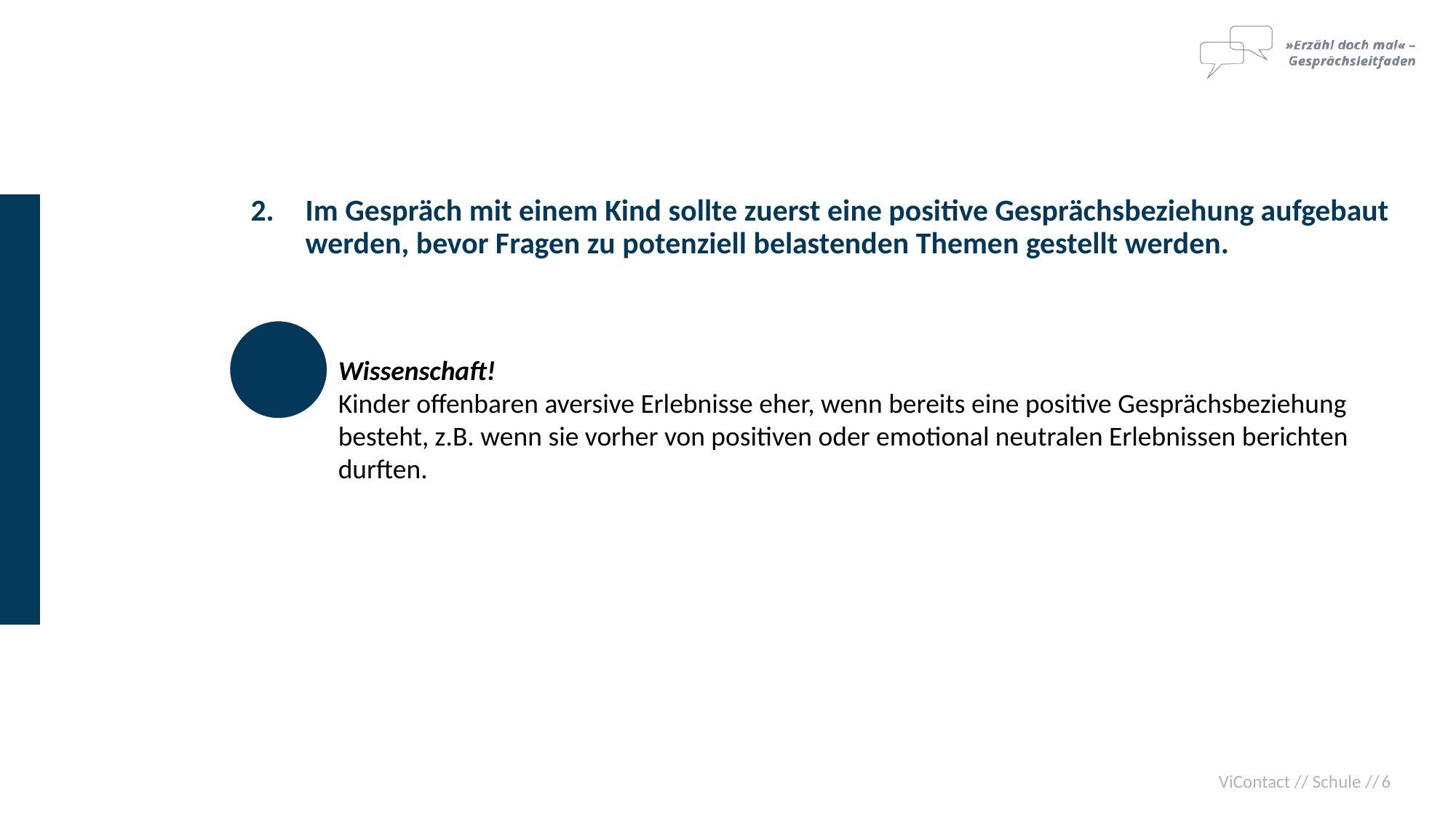

Im Gespräch mit einem Kind sollte zuerst eine positive Gesprächsbeziehung aufgebaut werden, bevor Fragen zu potenziell belastenden Themen gestellt werden.

	Wissenschaft!
	Kinder offenbaren aversive Erlebnisse eher, wenn bereits eine positive Gesprächsbeziehung
	besteht, z.B. wenn sie vorher von positiven oder emotional neutralen Erlebnissen berichten
	durften.

ViContact // Schule //
6